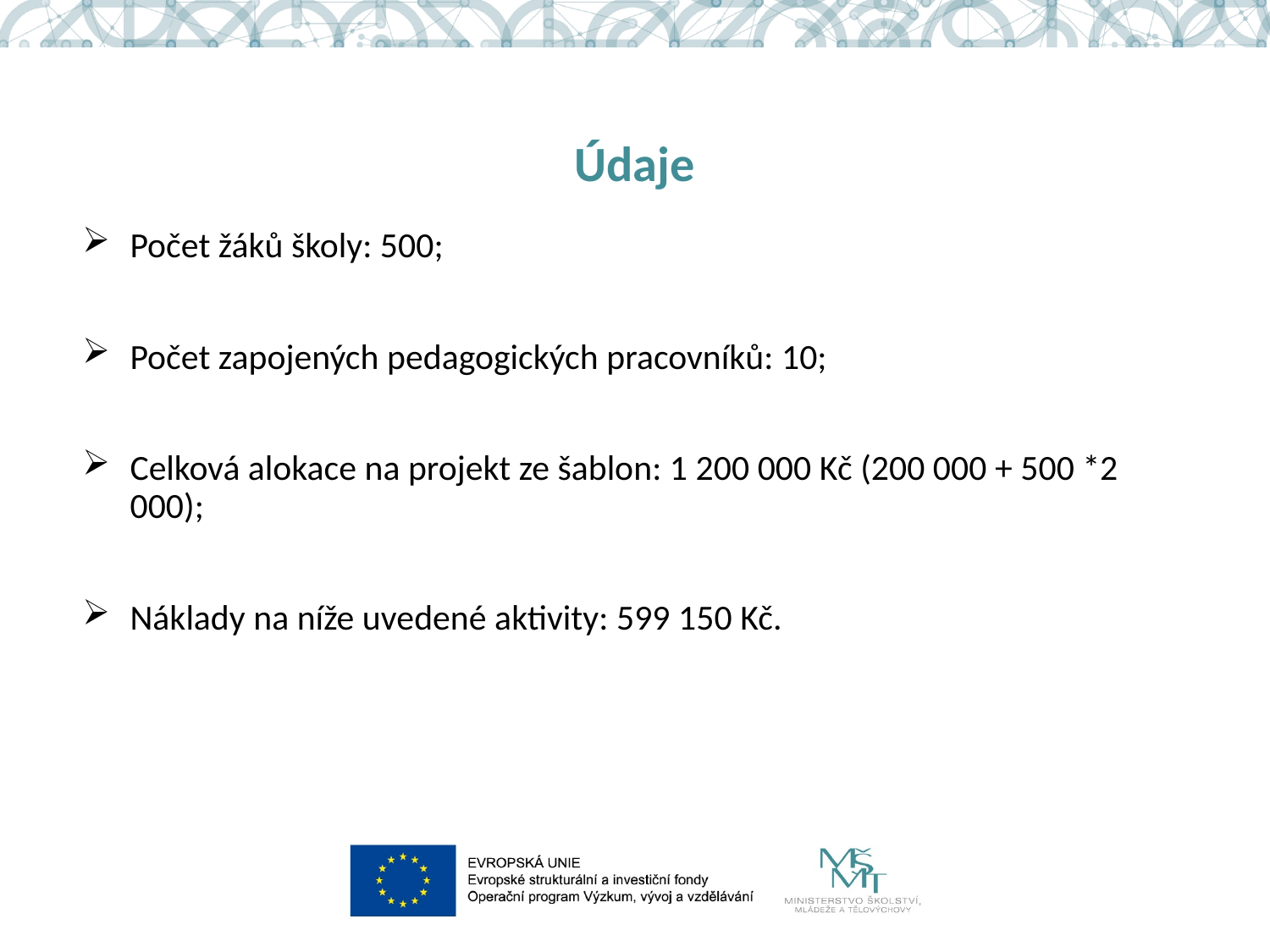

# Údaje
Počet žáků školy: 500;

Počet zapojených pedagogických pracovníků: 10;

Celková alokace na projekt ze šablon: 1 200 000 Kč (200 000 + 500 *2 000);

Náklady na níže uvedené aktivity: 599 150 Kč.